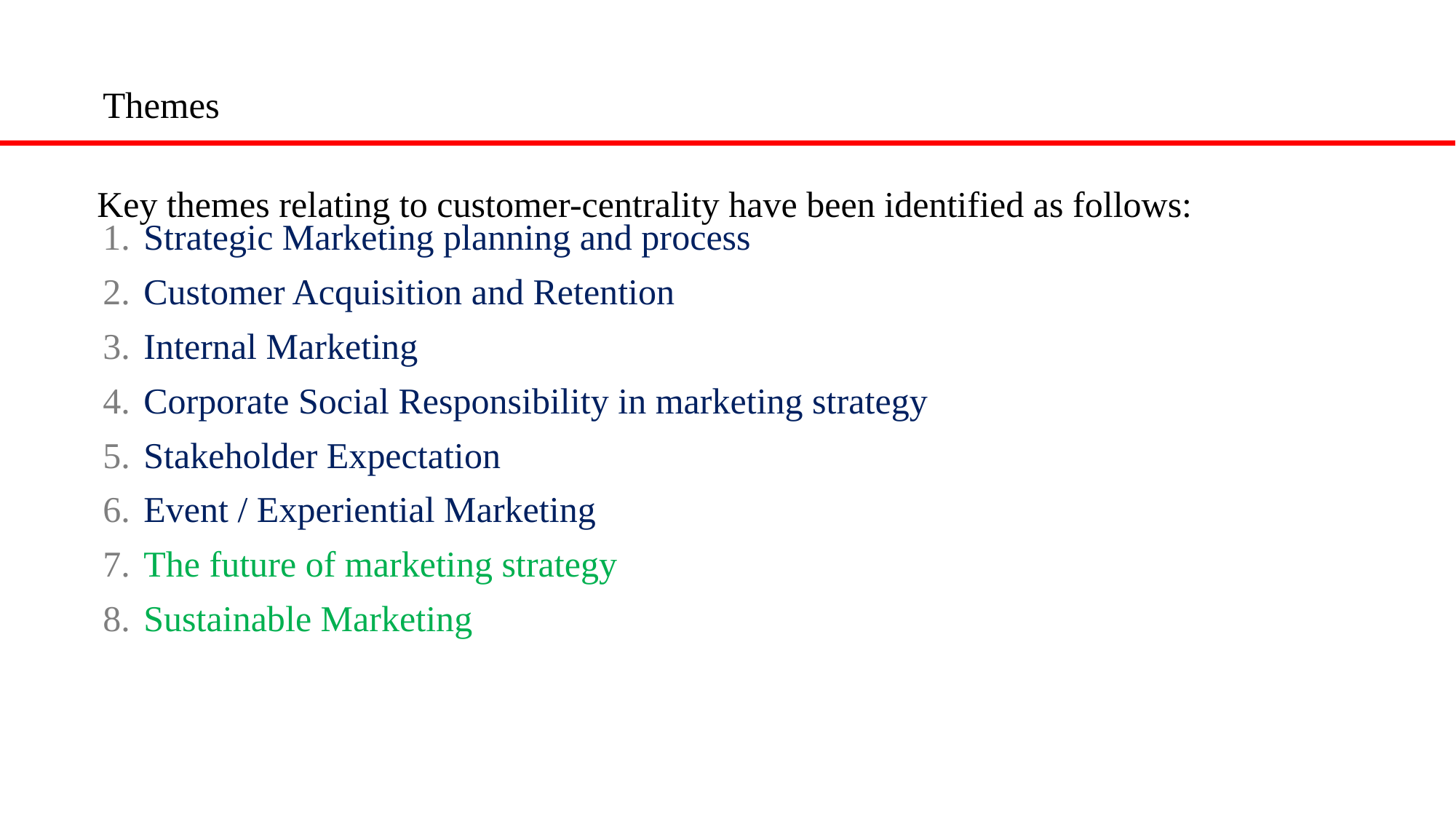

Themes

    Key themes relating to customer-centrality have been identified as follows:

Strategic Marketing planning and process
Customer Acquisition and Retention
Internal Marketing
Corporate Social Responsibility in marketing strategy
Stakeholder Expectation
Event / Experiential Marketing
The future of marketing strategy
Sustainable Marketing